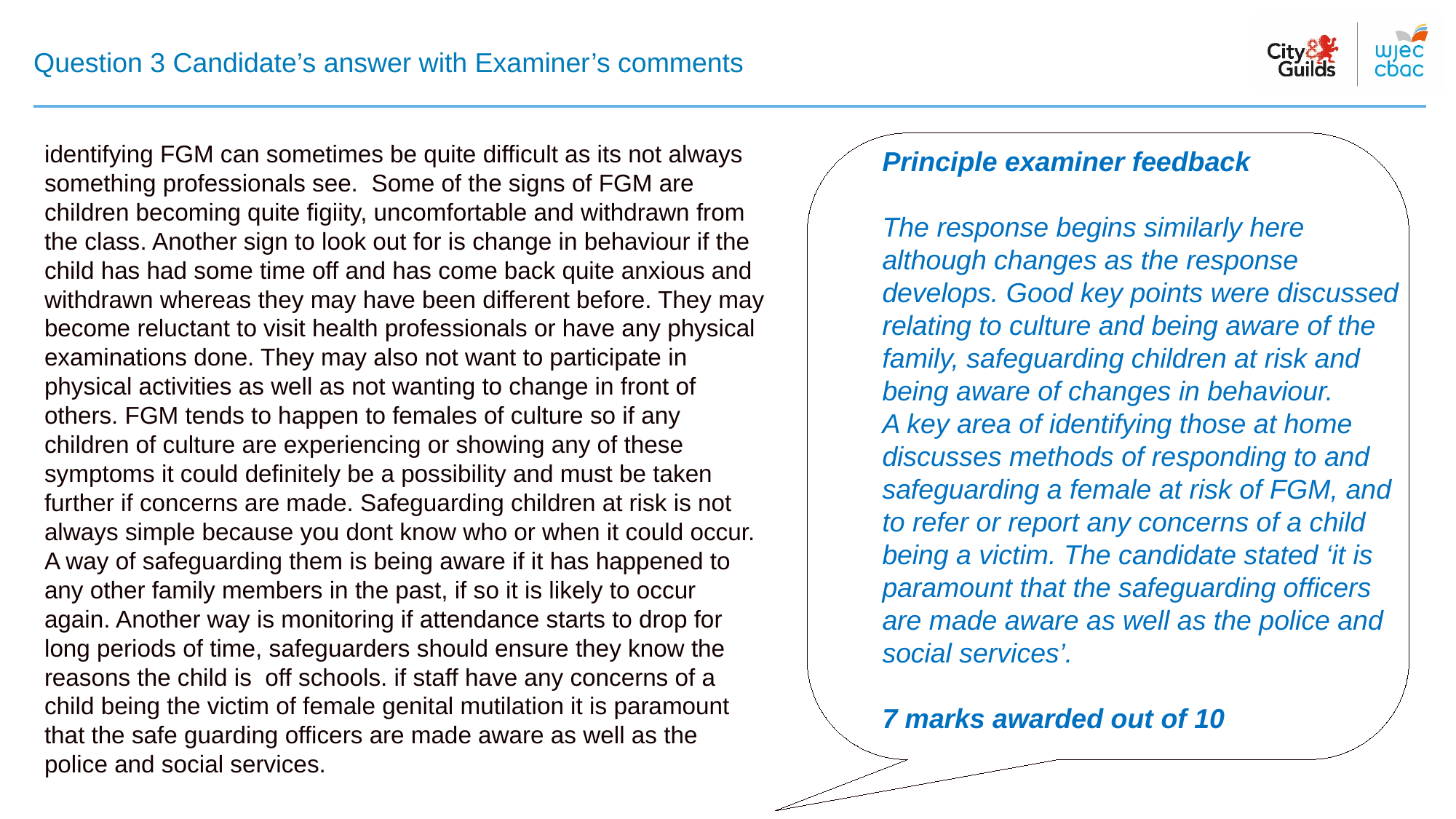

# Question 3 Candidate’s answer with Examiner’s comments
identifying FGM can sometimes be quite difficult as its not always something professionals see.  Some of the signs of FGM are children becoming quite figiity, uncomfortable and withdrawn from the class. Another sign to look out for is change in behaviour if the child has had some time off and has come back quite anxious and withdrawn whereas they may have been different before. They may become reluctant to visit health professionals or have any physical examinations done. They may also not want to participate in physical activities as well as not wanting to change in front of others. FGM tends to happen to females of culture so if any children of culture are experiencing or showing any of these symptoms it could definitely be a possibility and must be taken further if concerns are made. Safeguarding children at risk is not always simple because you dont know who or when it could occur. A way of safeguarding them is being aware if it has happened to any other family members in the past, if so it is likely to occur again. Another way is monitoring if attendance starts to drop for long periods of time, safeguarders should ensure they know the reasons the child is  off schools. if staff have any concerns of a child being the victim of female genital mutilation it is paramount that the safe guarding officers are made aware as well as the police and social services.

Principle examiner feedback​

​The response begins similarly here although changes as the response develops. Good key points were discussed
relating to culture and being aware of the family, safeguarding children at risk and being aware of changes in behaviour.
A key area of identifying those at home discusses methods of responding to and safeguarding a female at risk of FGM, and to refer or report any concerns of a child being a victim. The candidate stated ‘it is paramount that the safeguarding officers are made aware as well as the police and social services’.

7 marks awarded out of 10